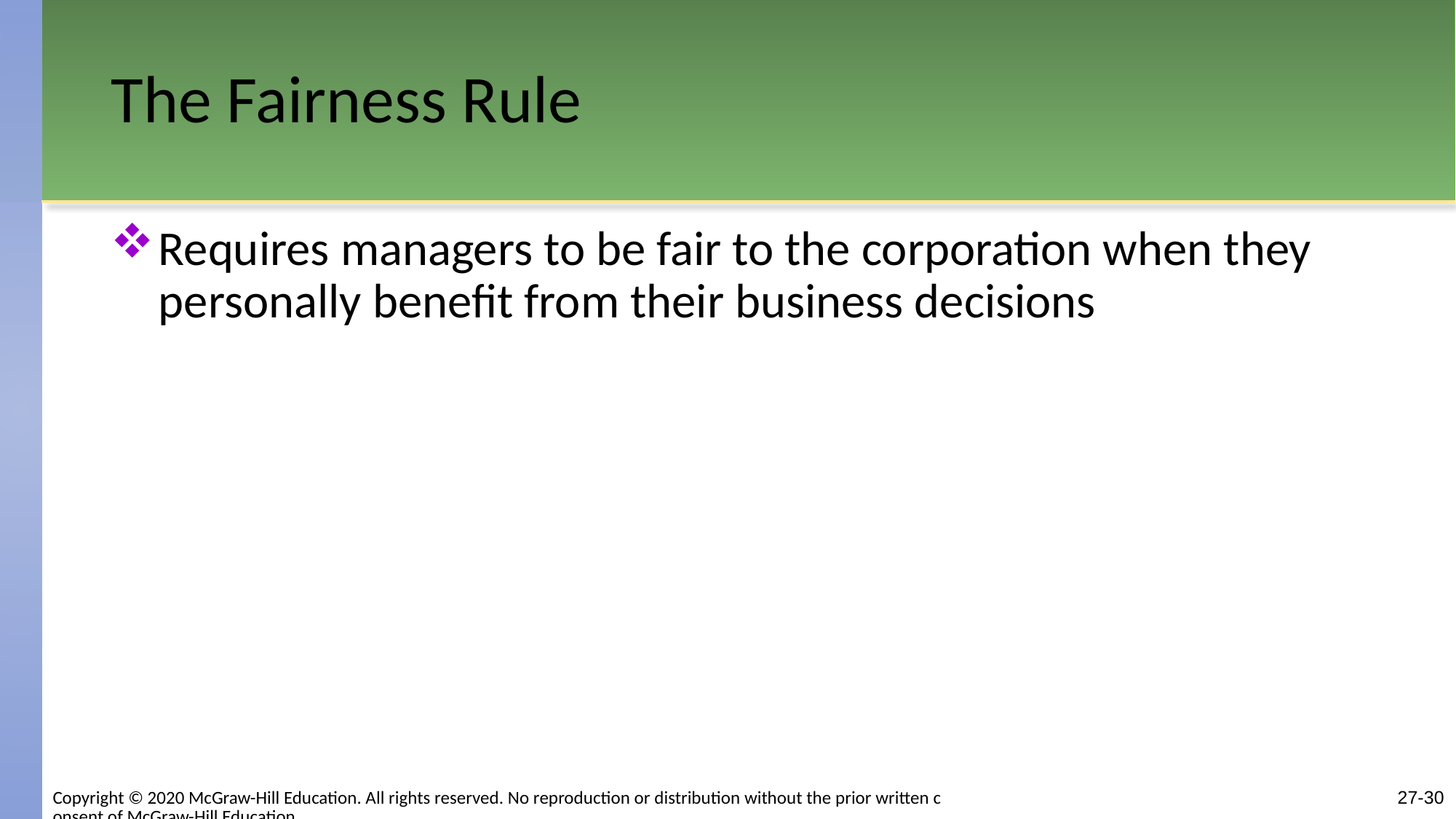

# The Fairness Rule
Requires managers to be fair to the corporation when they personally benefit from their business decisions

27-30
Copyright © 2020 McGraw-Hill Education. All rights reserved. No reproduction or distribution without the prior written consent of McGraw-Hill Education.